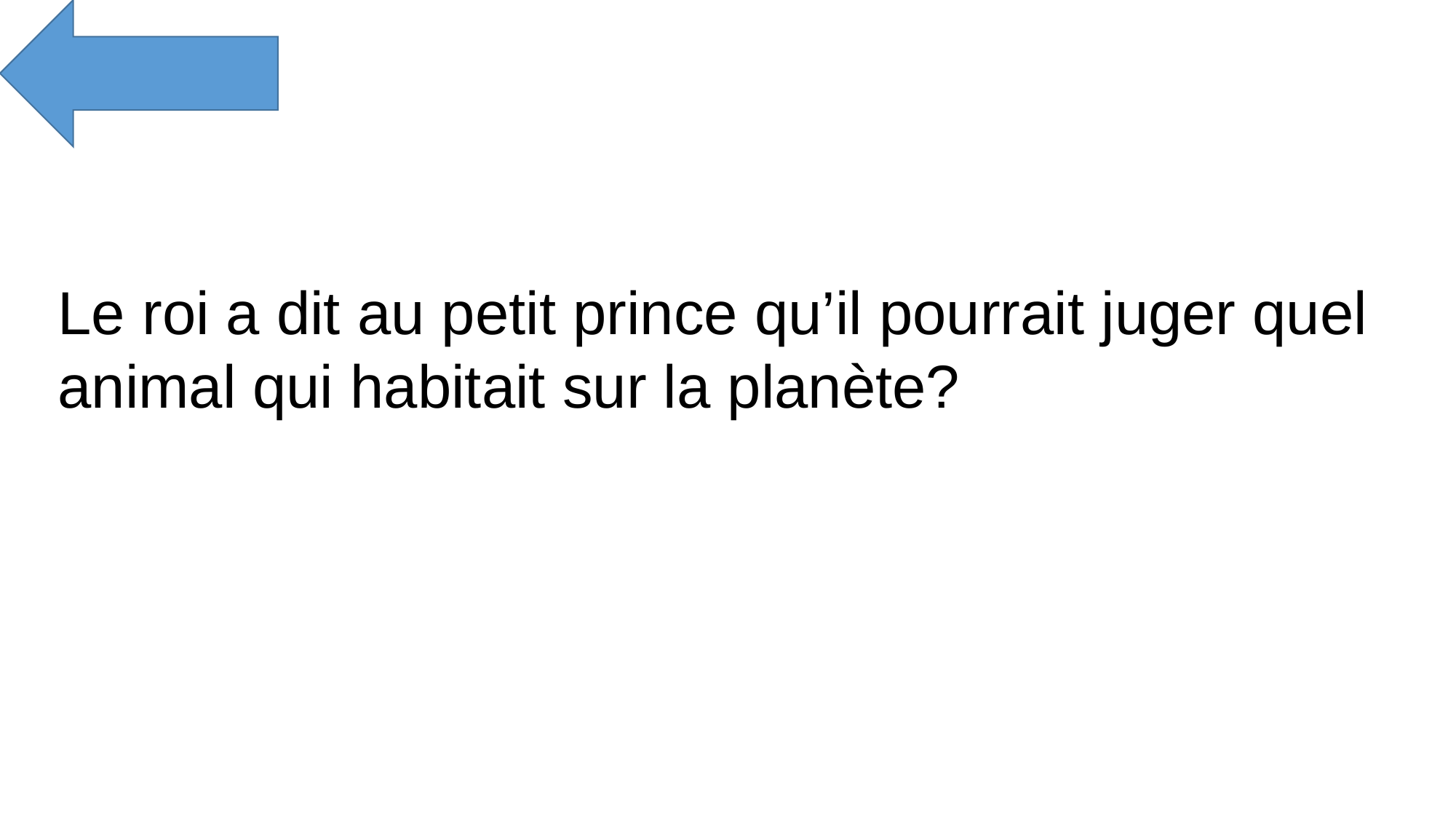

Le roi a dit au petit prince qu’il pourrait juger quel animal qui habitait sur la planète?